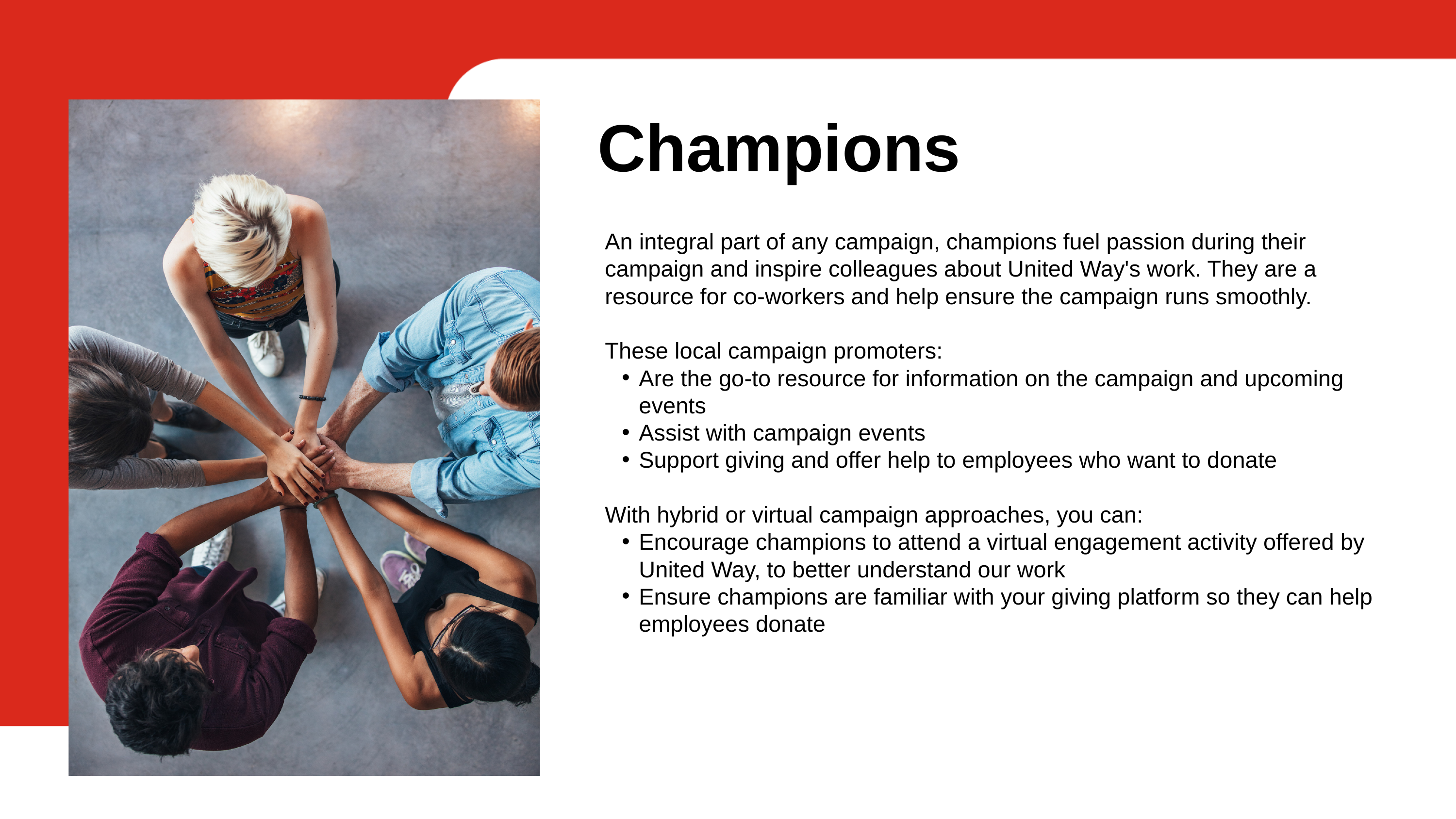

Champions
An integral part of any campaign, champions fuel passion during their campaign and inspire colleagues about United Way's work. They are a resource for co-workers and help ensure the campaign runs smoothly.

These local campaign promoters:
Are the go-to resource for information on the campaign and upcoming events
Assist with campaign events
Support giving and offer help to employees who want to donate

With hybrid or virtual campaign approaches, you can:
Encourage champions to attend a virtual engagement activity offered by United Way, to better understand our work
Ensure champions are familiar with your giving platform so they can help employees donate